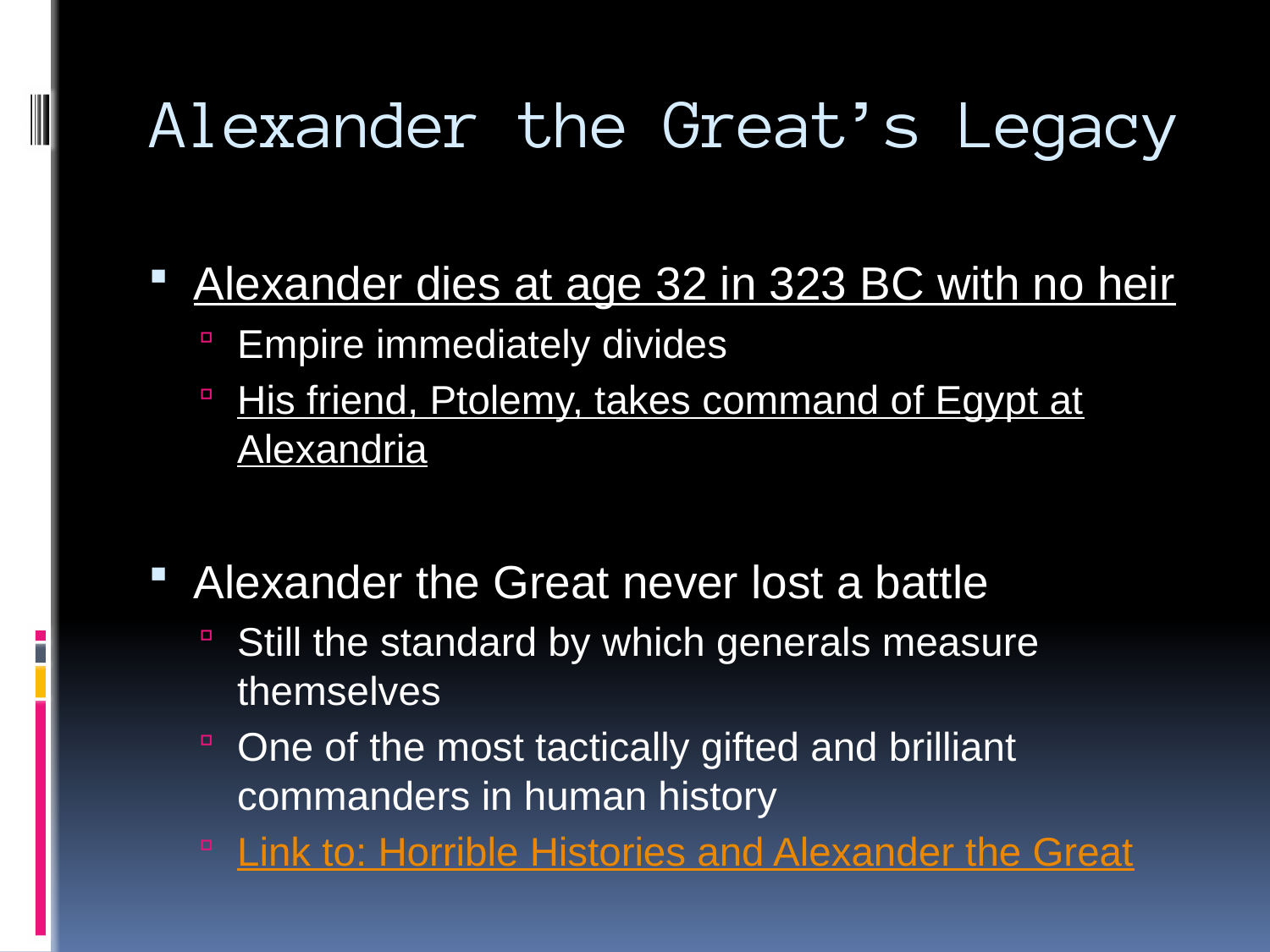

# Alexander the Great’s Legacy
Alexander dies at age 32 in 323 BC with no heir
Empire immediately divides
His friend, Ptolemy, takes command of Egypt at Alexandria

Alexander the Great never lost a battle
Still the standard by which generals measure themselves
One of the most tactically gifted and brilliant commanders in human history
Link to: Horrible Histories and Alexander the Great